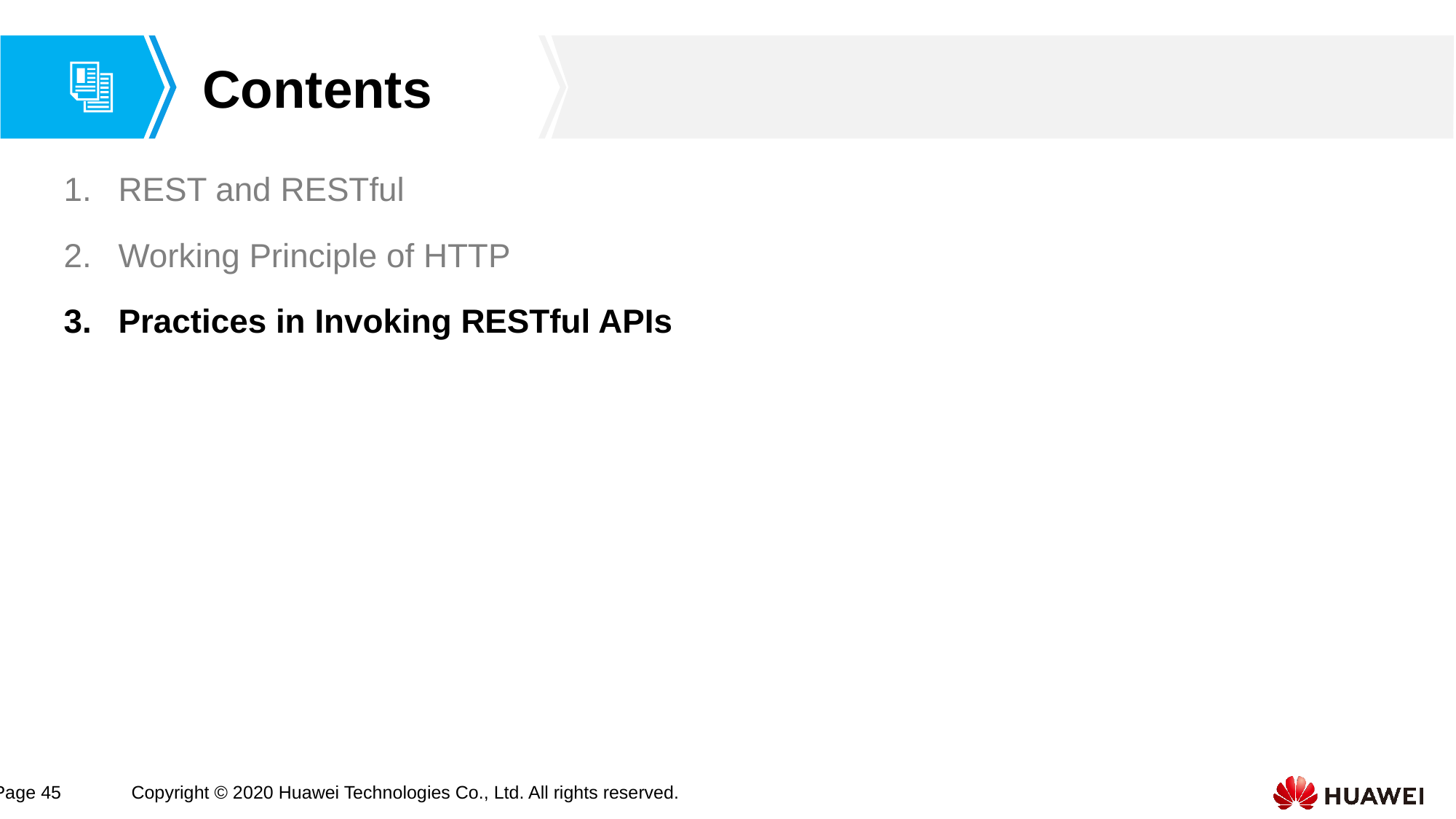

REST and RESTful
Working Principle of HTTP
Practices in Invoking RESTful APIs